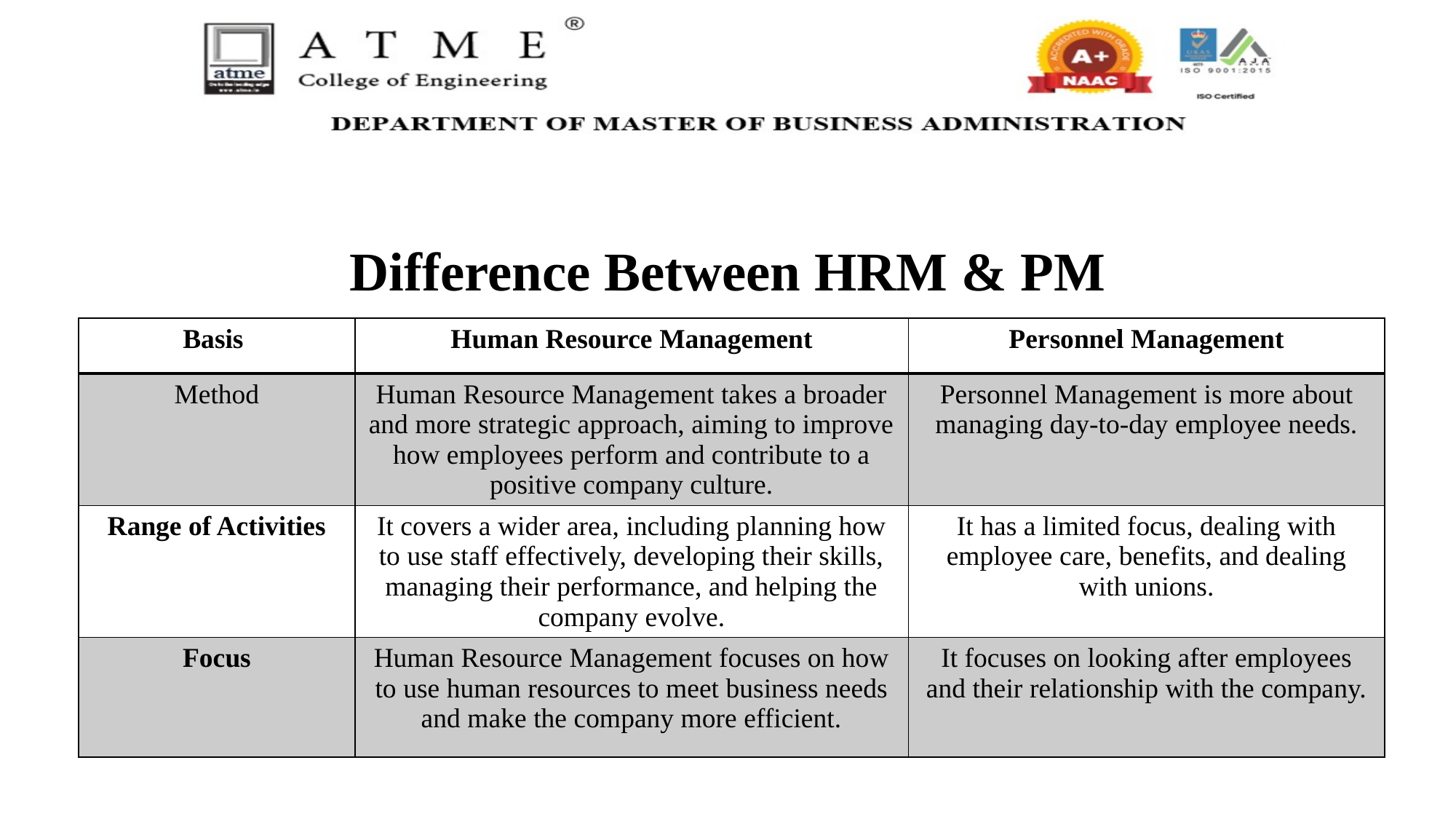

# Difference Between HRM & PM
| Basis | Human Resource Management | Personnel Management |
| --- | --- | --- |
| Method | Human Resource Management takes a broader and more strategic approach, aiming to improve how employees perform and contribute to a positive company culture. | Personnel Management is more about managing day-to-day employee needs. |
| Range of Activities | It covers a wider area, including planning how to use staff effectively, developing their skills, managing their performance, and helping the company evolve. | It has a limited focus, dealing with employee care, benefits, and dealing with unions. |
| Focus | Human Resource Management focuses on how to use human resources to meet business needs and make the company more efficient. | It focuses on looking after employees and their relationship with the company. |